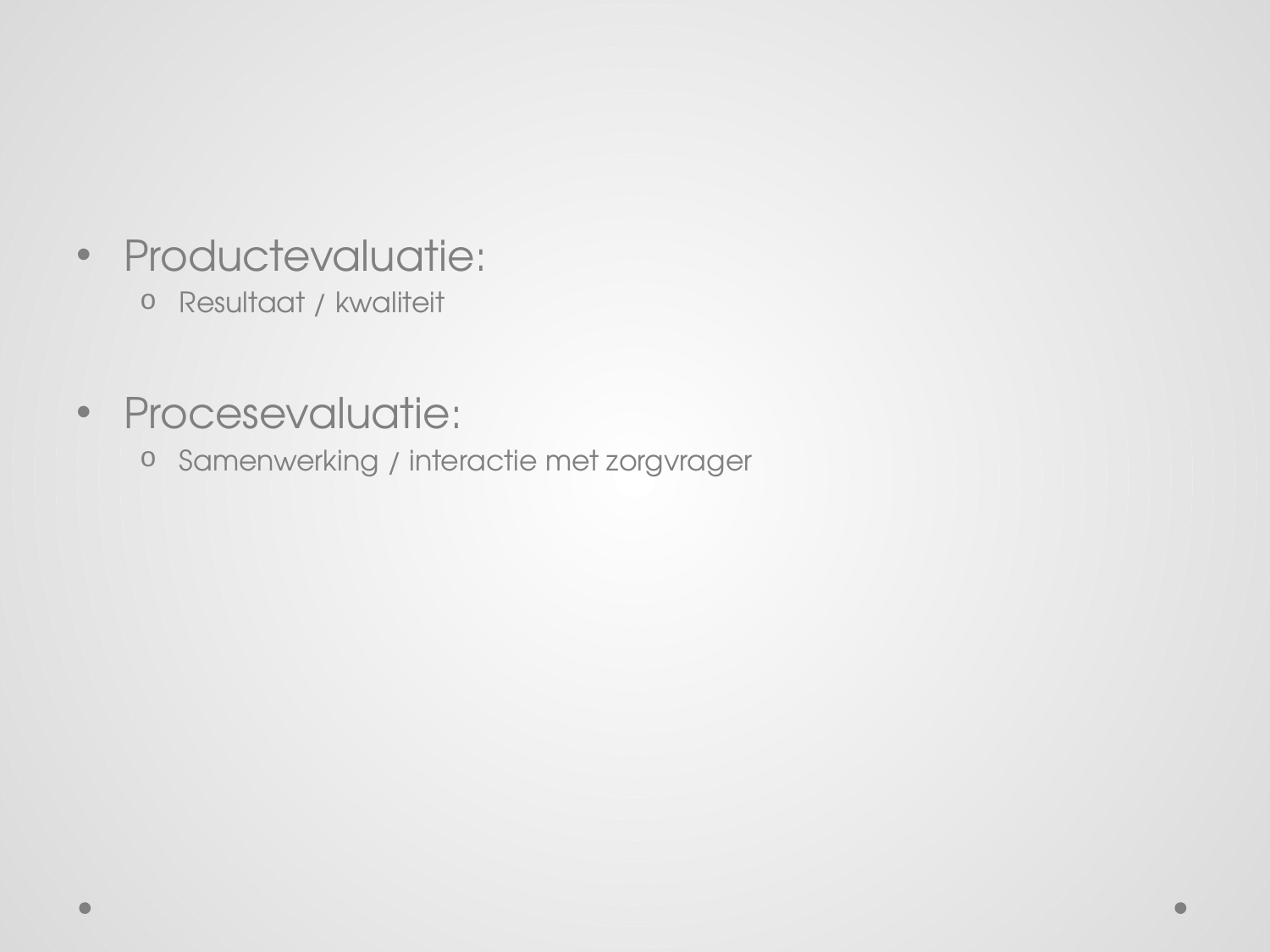

#
Productevaluatie:
Resultaat / kwaliteit

Procesevaluatie:
Samenwerking / interactie met zorgvrager